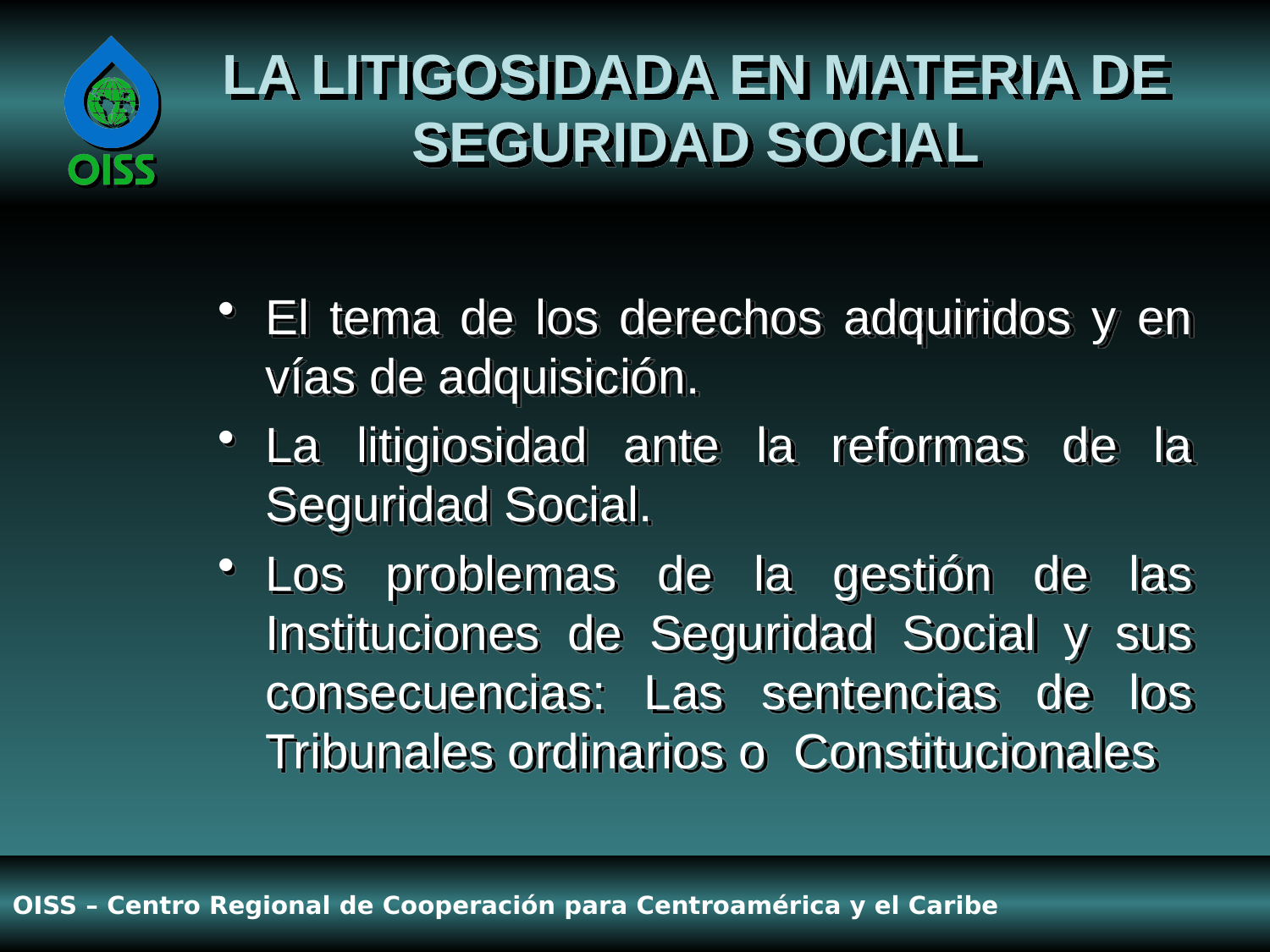

LA LITIGOSIDADA EN MATERIA DE SEGURIDAD SOCIAL

El tema de los derechos adquiridos y en vías de adquisición.
La litigiosidad ante la reformas de la Seguridad Social.
Los problemas de la gestión de las Instituciones de Seguridad Social y sus consecuencias: Las sentencias de los Tribunales ordinarios o  Constitucionales